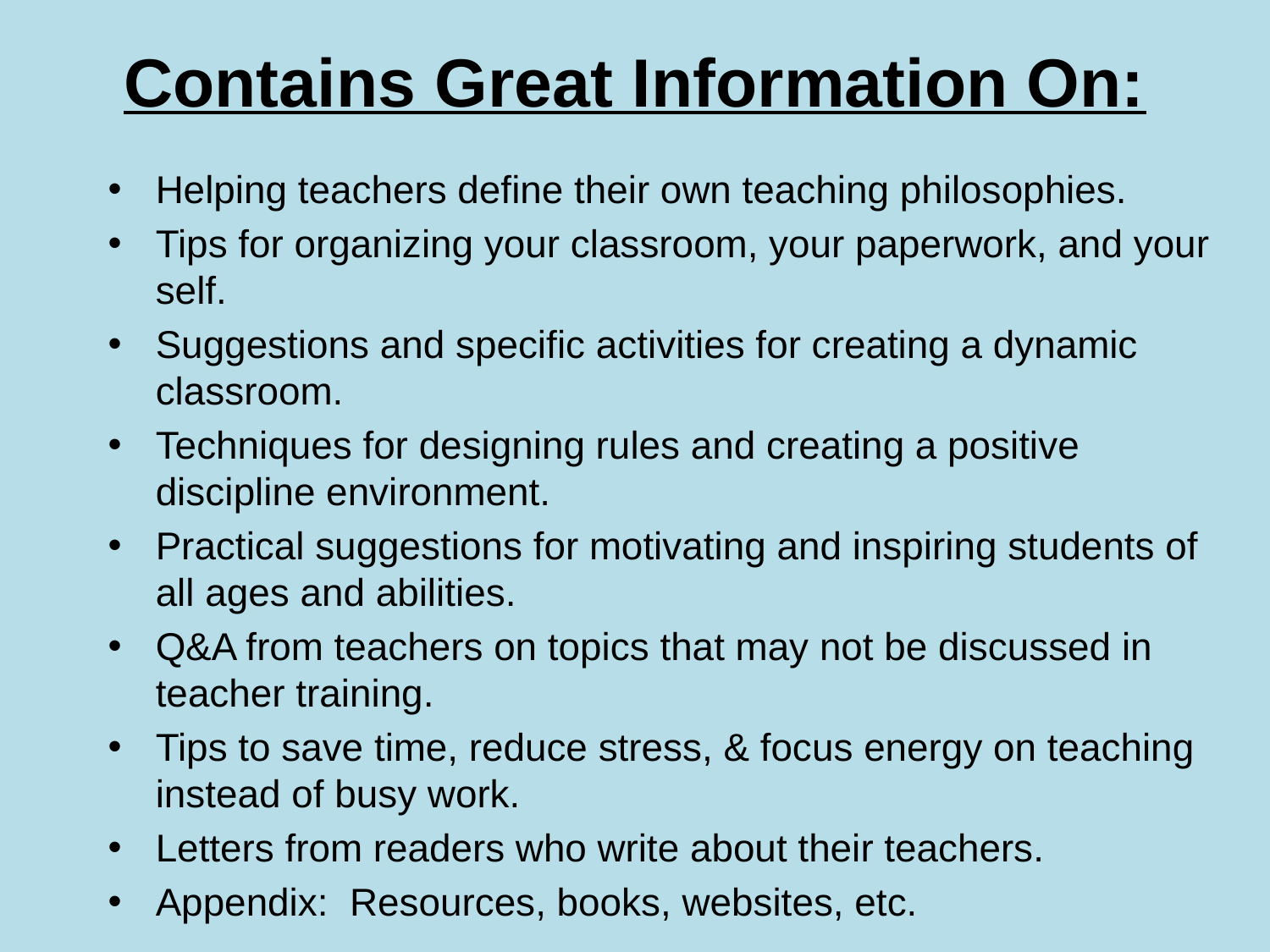

# Contains Great Information On:
Helping teachers define their own teaching philosophies.
Tips for organizing your classroom, your paperwork, and your self.
Suggestions and specific activities for creating a dynamic classroom.
Techniques for designing rules and creating a positive discipline environment.
Practical suggestions for motivating and inspiring students of all ages and abilities.
Q&A from teachers on topics that may not be discussed in teacher training.
Tips to save time, reduce stress, & focus energy on teaching instead of busy work.
Letters from readers who write about their teachers.
Appendix:  Resources, books, websites, etc.